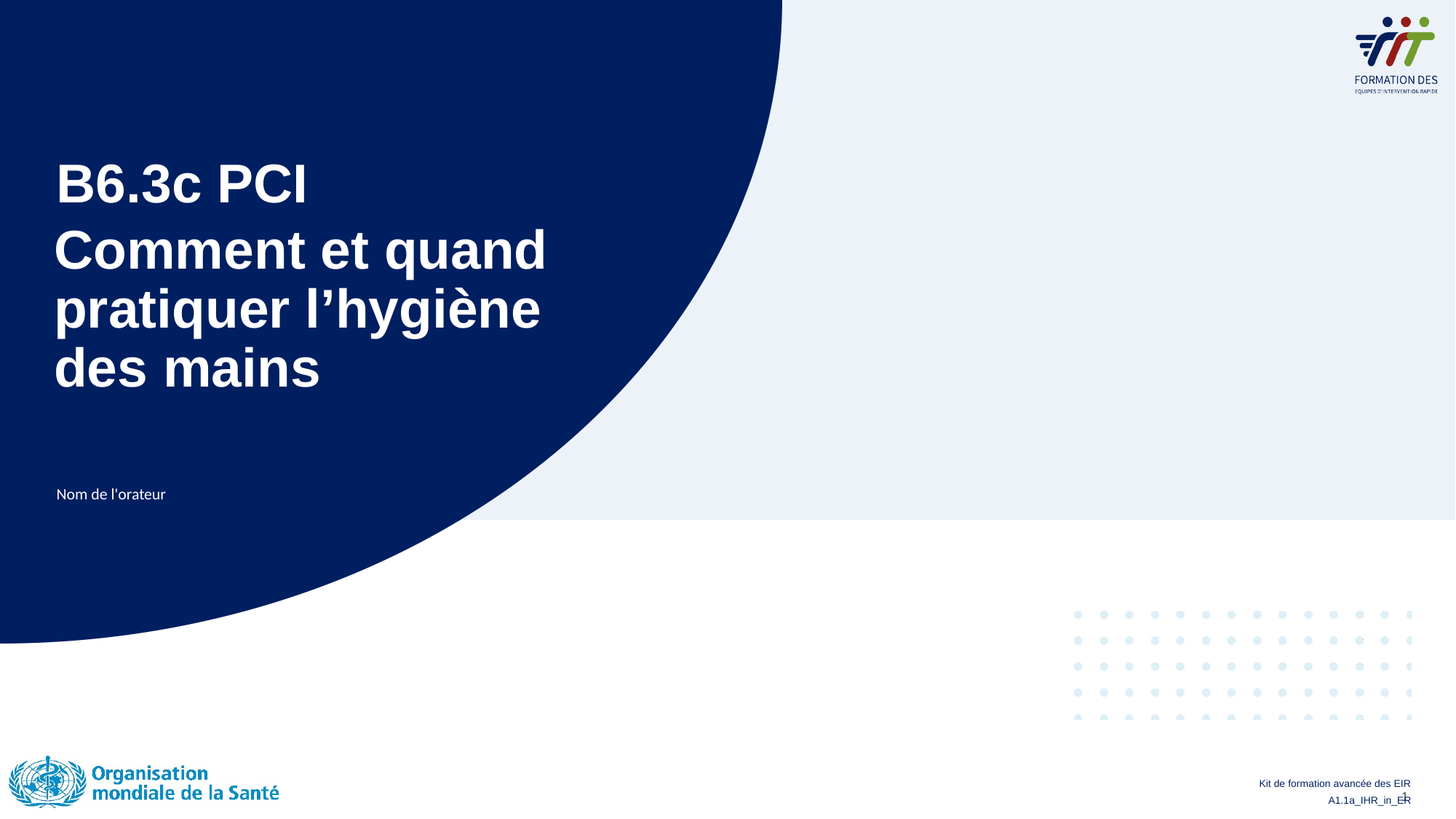

B6.3c PCI
# Comment et quand pratiquer l’hygiène des mains

Nom de l'orateur